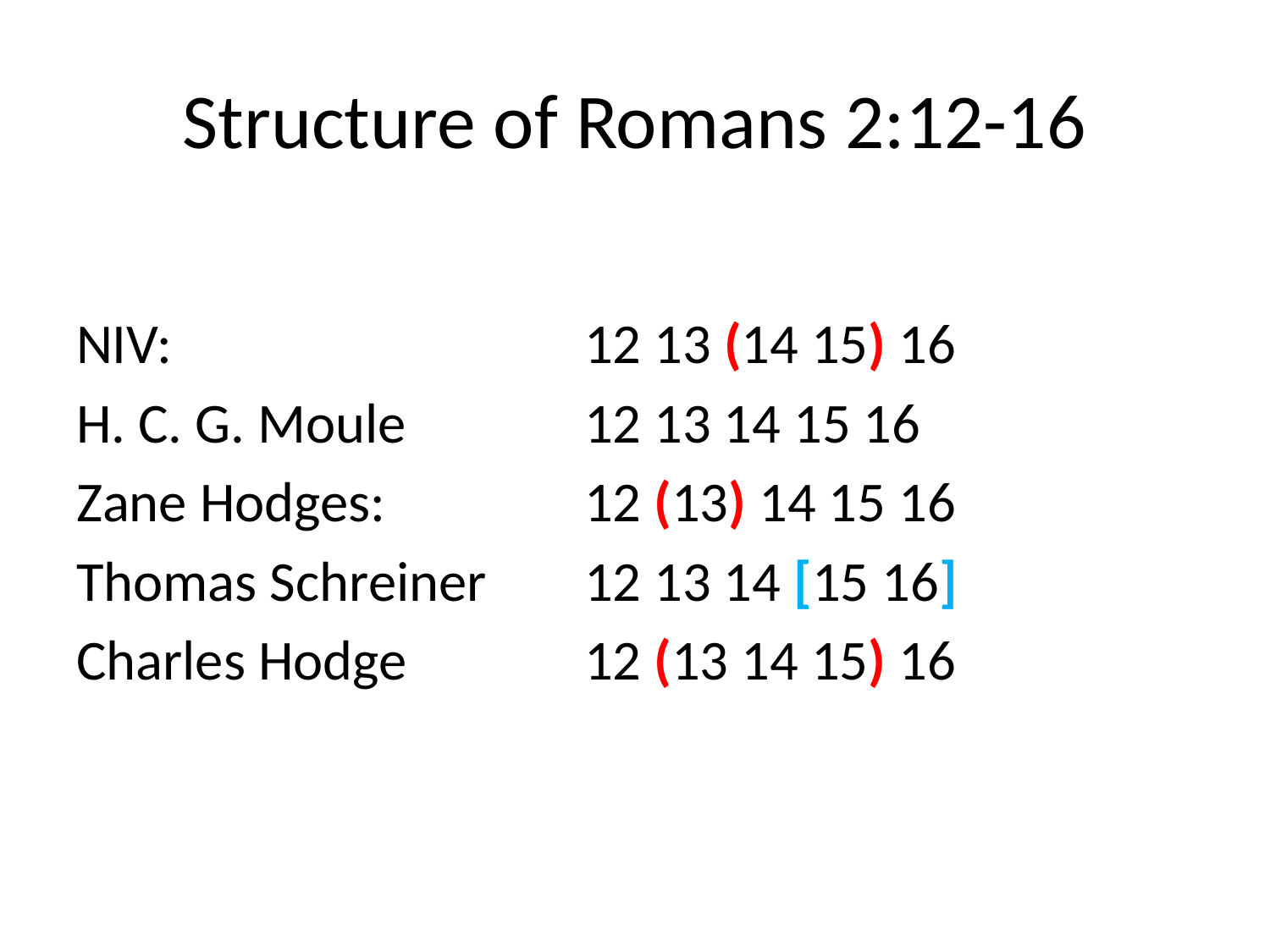

# Structure of Romans 2:12-16

NIV:				12 13 (14 15) 16
H. C. G. Moule		12 13 14 15 16
Zane Hodges:		12 (13) 14 15 16
Thomas Schreiner	12 13 14 [15 16]
Charles Hodge		12 (13 14 15) 16